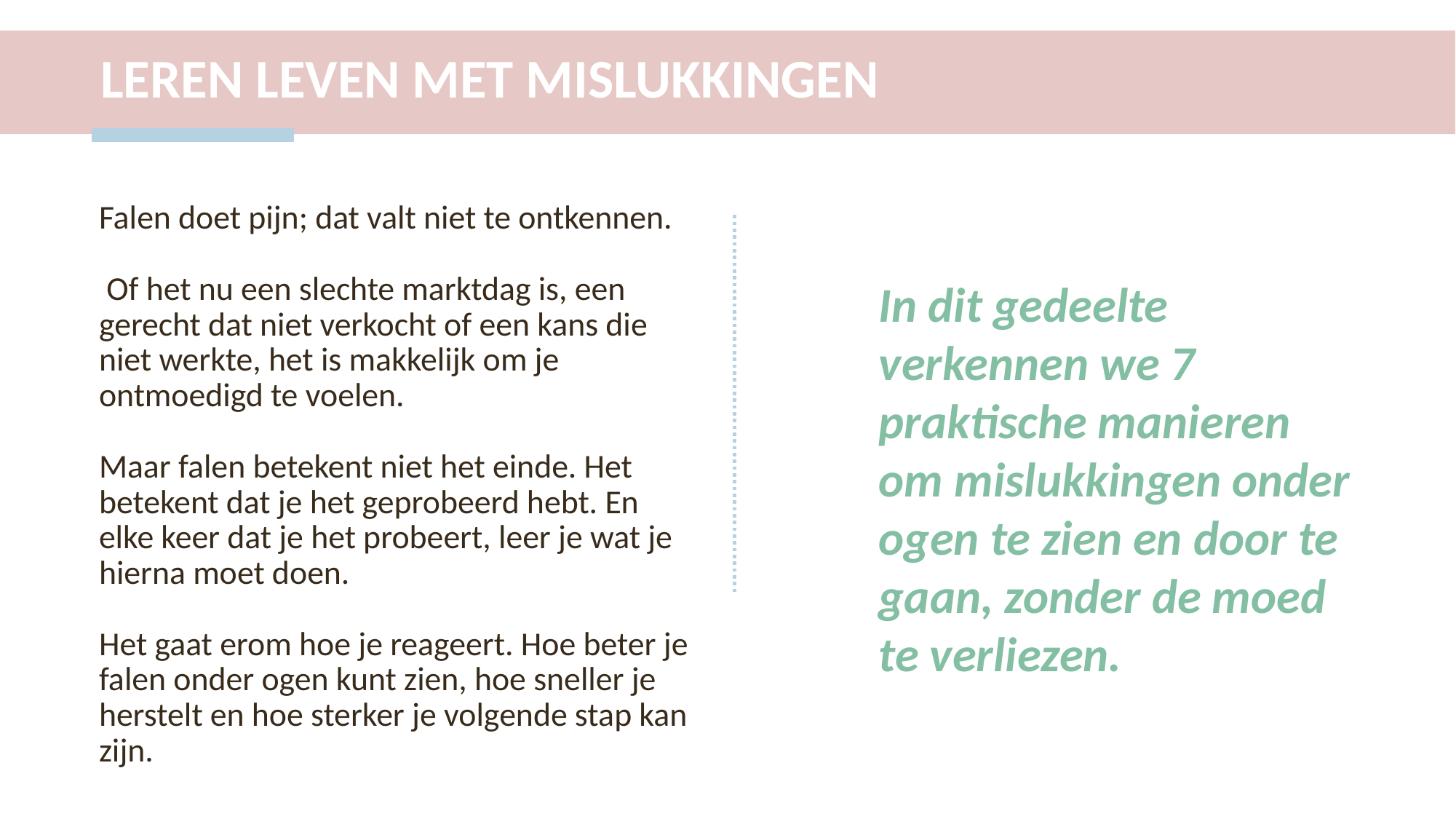

LEREN LEVEN MET MISLUKKINGEN
Falen doet pijn; dat valt niet te ontkennen.

 Of het nu een slechte marktdag is, een gerecht dat niet verkocht of een kans die niet werkte, het is makkelijk om je ontmoedigd te voelen.

Maar falen betekent niet het einde. Het betekent dat je het geprobeerd hebt. En elke keer dat je het probeert, leer je wat je hierna moet doen.

Het gaat erom hoe je reageert. Hoe beter je falen onder ogen kunt zien, hoe sneller je herstelt en hoe sterker je volgende stap kan zijn.

In dit gedeelte verkennen we 7 praktische manieren om mislukkingen onder ogen te zien en door te gaan, zonder de moed te verliezen.